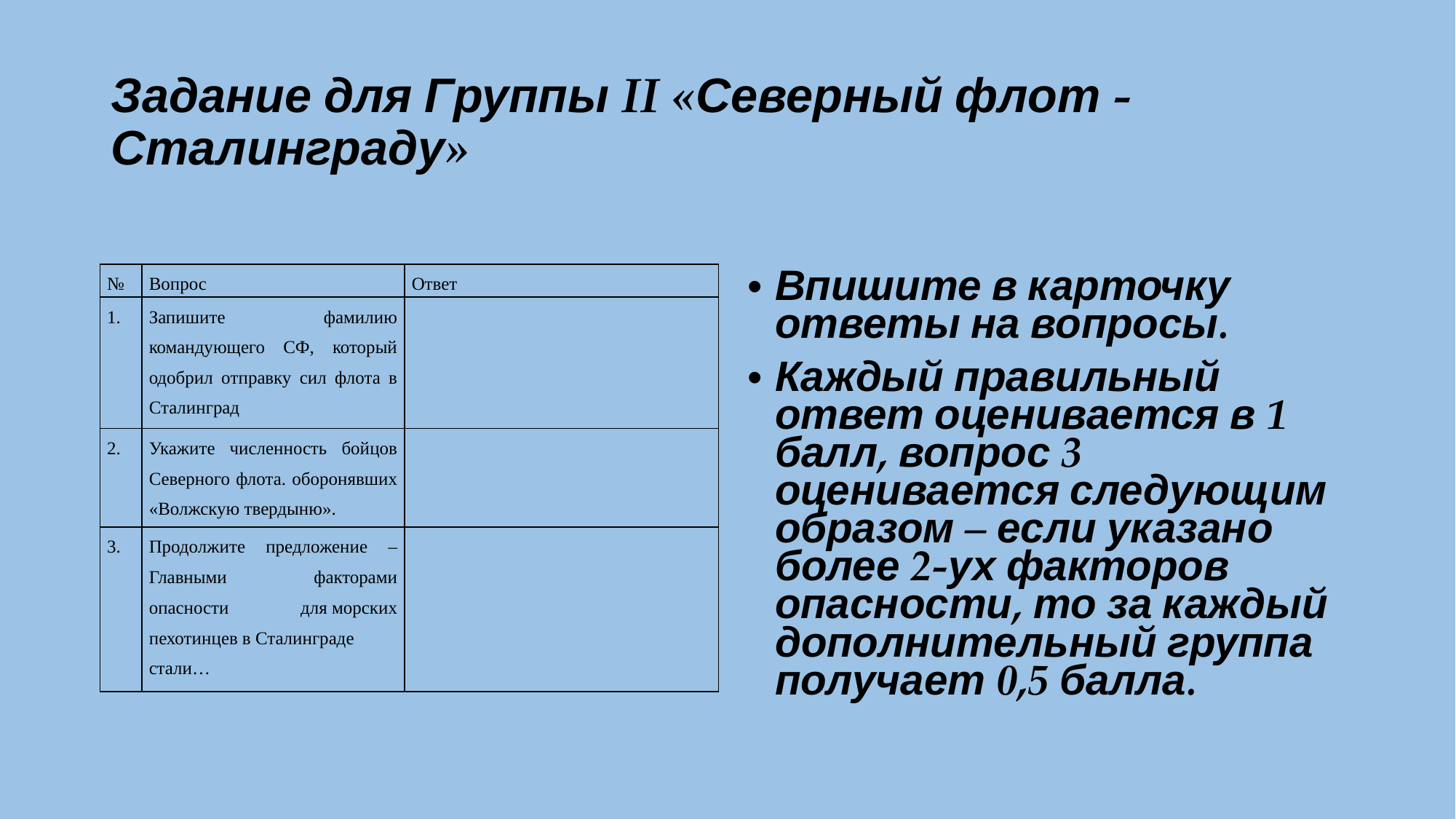

# Задание для Группы II «Северный флот - Сталинграду»
| № | Вопрос | Ответ |
| --- | --- | --- |
| 1. | Запишите фамилию командующего СФ, который одобрил отправку сил флота в Сталинград |  |
| 2. | Укажите численность бойцов Северного флота. оборонявших «Волжскую твердыню». |  |
| 3. | Продолжите предложение – Главными факторами опасности для морских пехотинцев в Сталинграде стали… |  |
Впишите в карточку ответы на вопросы.
Каждый правильный ответ оценивается в 1 балл, вопрос 3 оценивается следующим образом – если указано более 2-ух факторов опасности, то за каждый дополнительный группа получает 0,5 балла.